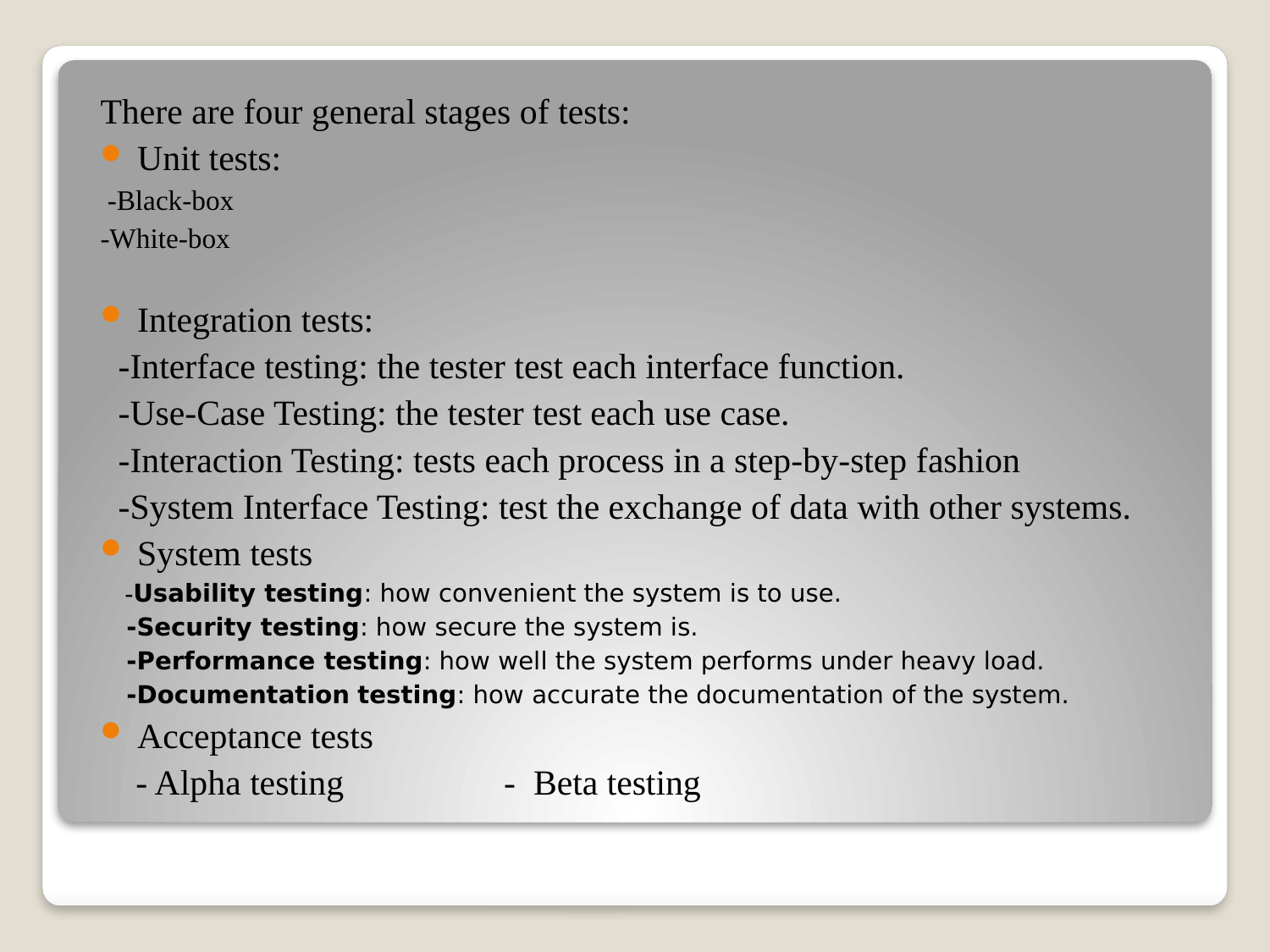

There are four general stages of tests:
Unit tests:
 -Black-box
-White-box

Integration tests:
  -Interface testing: the tester test each interface function.
  -Use-Case Testing: the tester test each use case.
  -Interaction Testing: tests each process in a step-by-step fashion
  -System Interface Testing: test the exchange of data with other systems.
System tests
    -Usability testing: how convenient the system is to use.
   -Security testing: how secure the system is.
   -Performance testing: how well the system performs under heavy load.
   -Documentation testing: how accurate the documentation of the system.
Acceptance tests
    - Alpha testing                  -  Beta testing

#